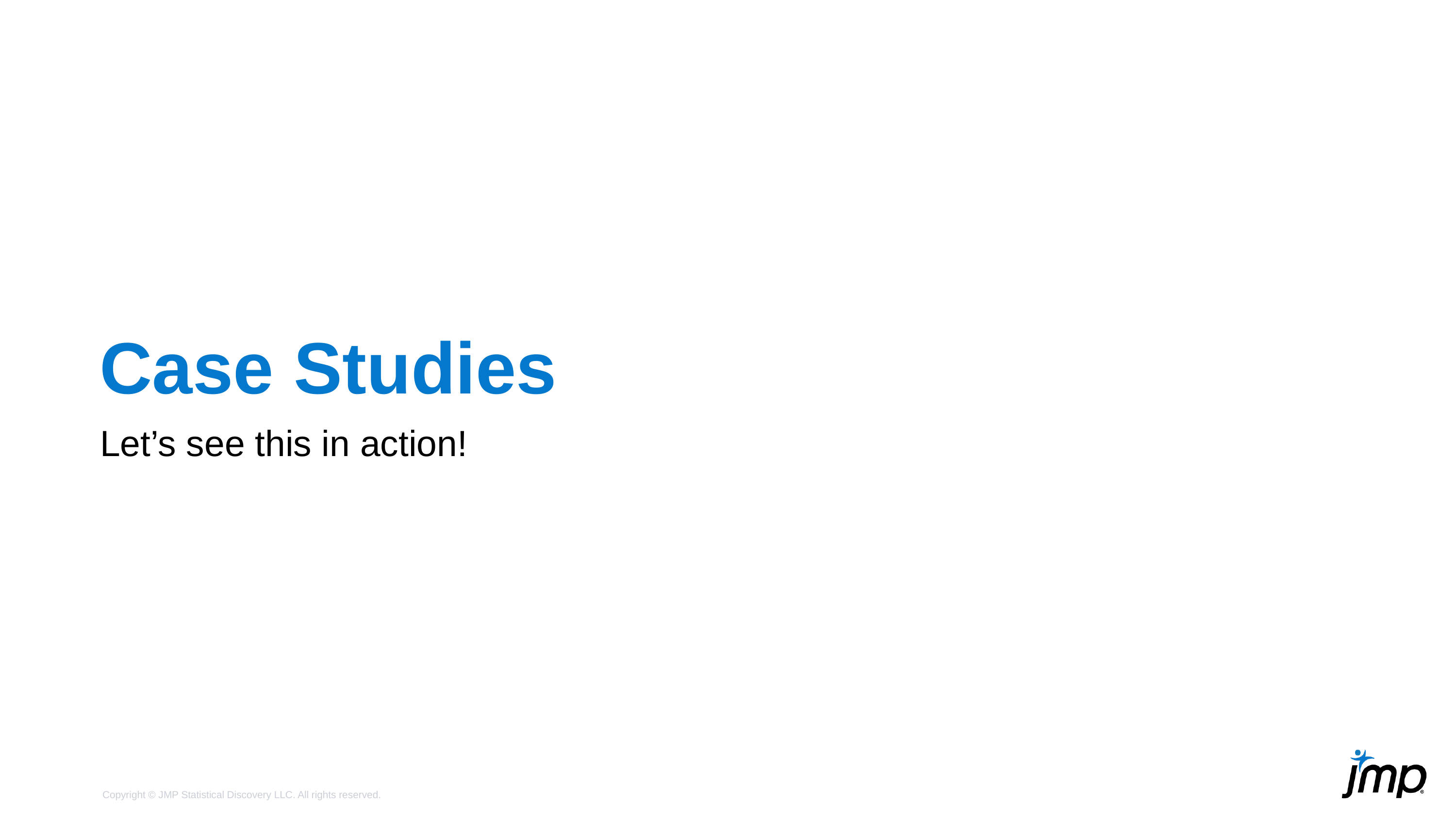

# Case Studies
Let’s see this in action!